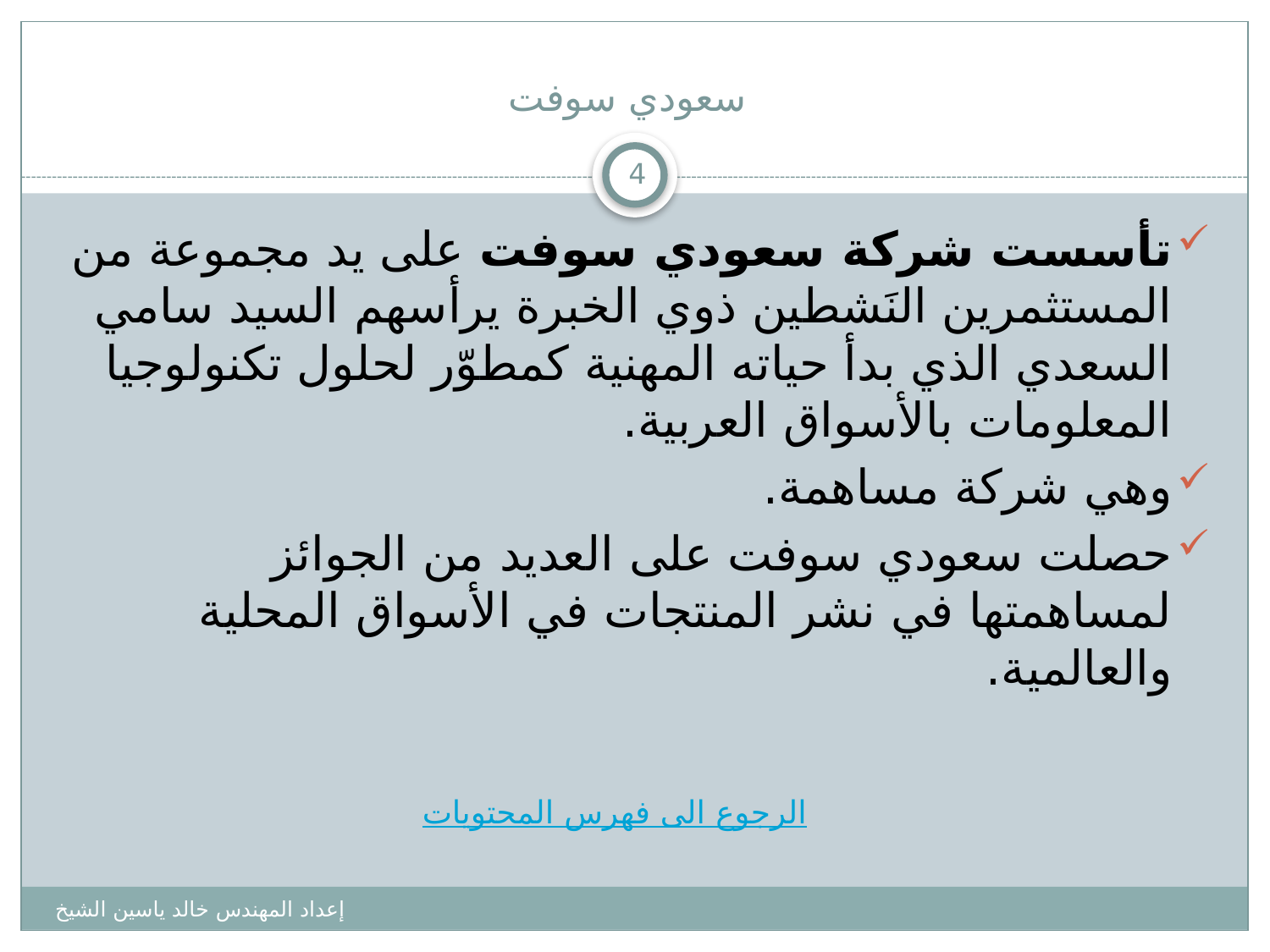

# سعودي سوفت
4
تأسست شركة سعودي سوفت على يد مجموعة من المستثمرين النَشطين ذوي الخبرة يرأسهم السيد سامي السعدي الذي بدأ حياته المهنية كمطوّر لحلول تكنولوجيا المعلومات بالأسواق العربية.
وهي شركة مساهمة.
حصلت سعودي سوفت على العديد من الجوائز لمساهمتها في نشر المنتجات في الأسواق المحلية والعالمية.

الرجوع الى فهرس المحتويات
إعداد المهندس خالد ياسين الشيخ